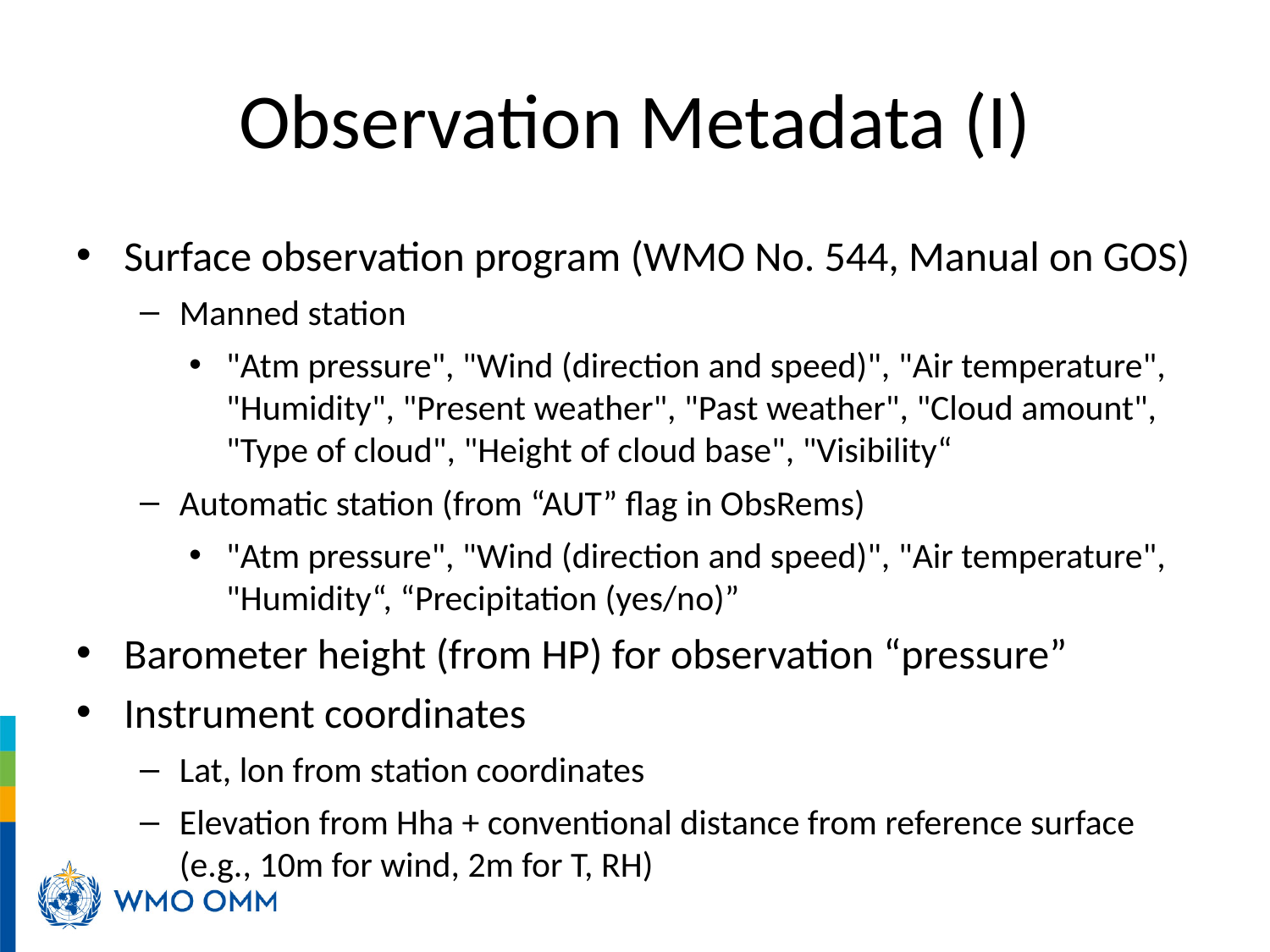

# Observation Metadata (I)
Surface observation program (WMO No. 544, Manual on GOS)
Manned station
"Atm pressure", "Wind (direction and speed)", "Air temperature", "Humidity", "Present weather", "Past weather", "Cloud amount", "Type of cloud", "Height of cloud base", "Visibility“
Automatic station (from “AUT” flag in ObsRems)
"Atm pressure", "Wind (direction and speed)", "Air temperature", "Humidity“, “Precipitation (yes/no)”
Barometer height (from HP) for observation “pressure”
Instrument coordinates
Lat, lon from station coordinates
Elevation from Hha + conventional distance from reference surface (e.g., 10m for wind, 2m for T, RH)